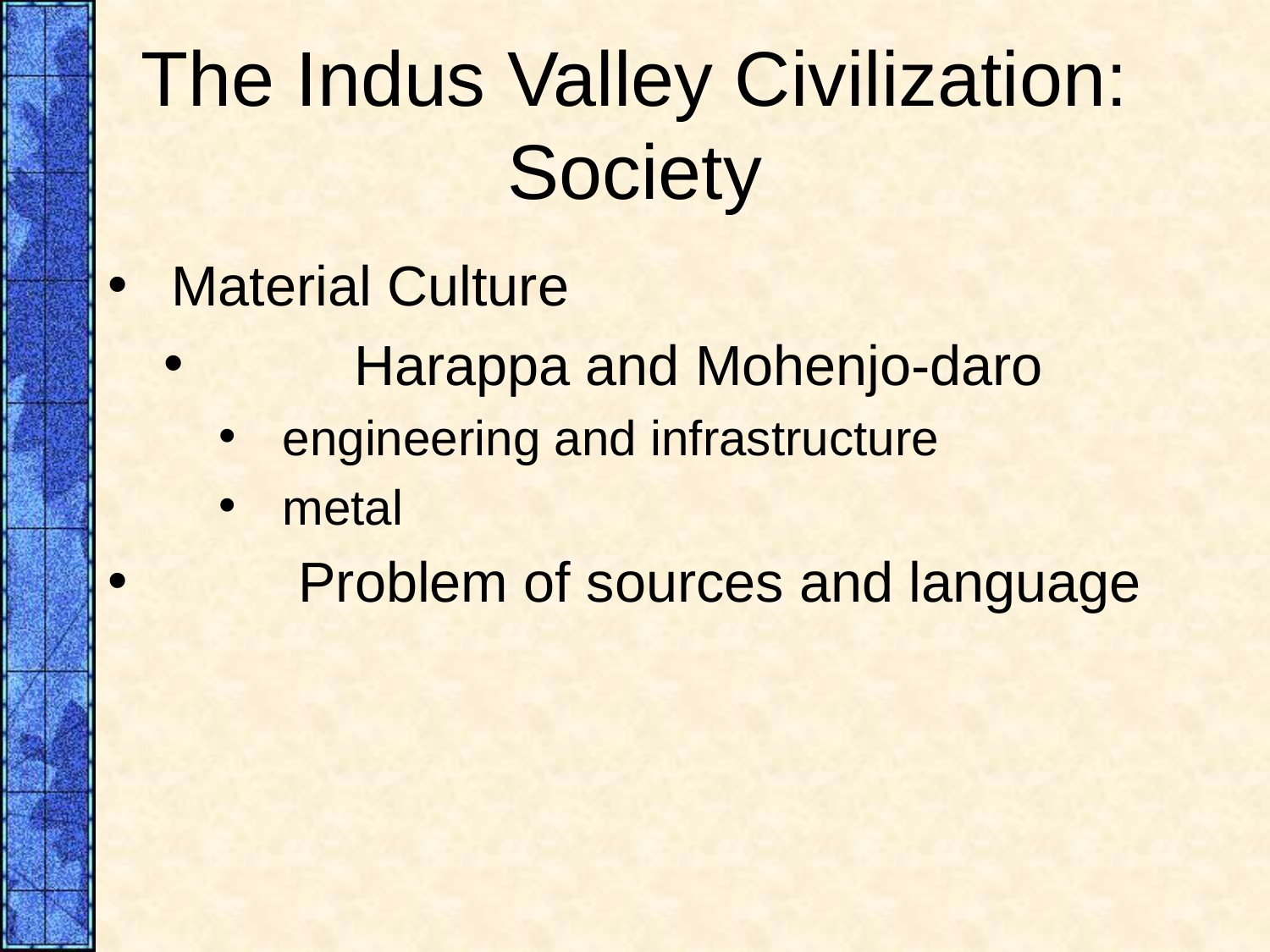

# The Indus Valley Civilization: Society
Material Culture
	Harappa and Mohenjo-daro
engineering and infrastructure
metal
	Problem of sources and language